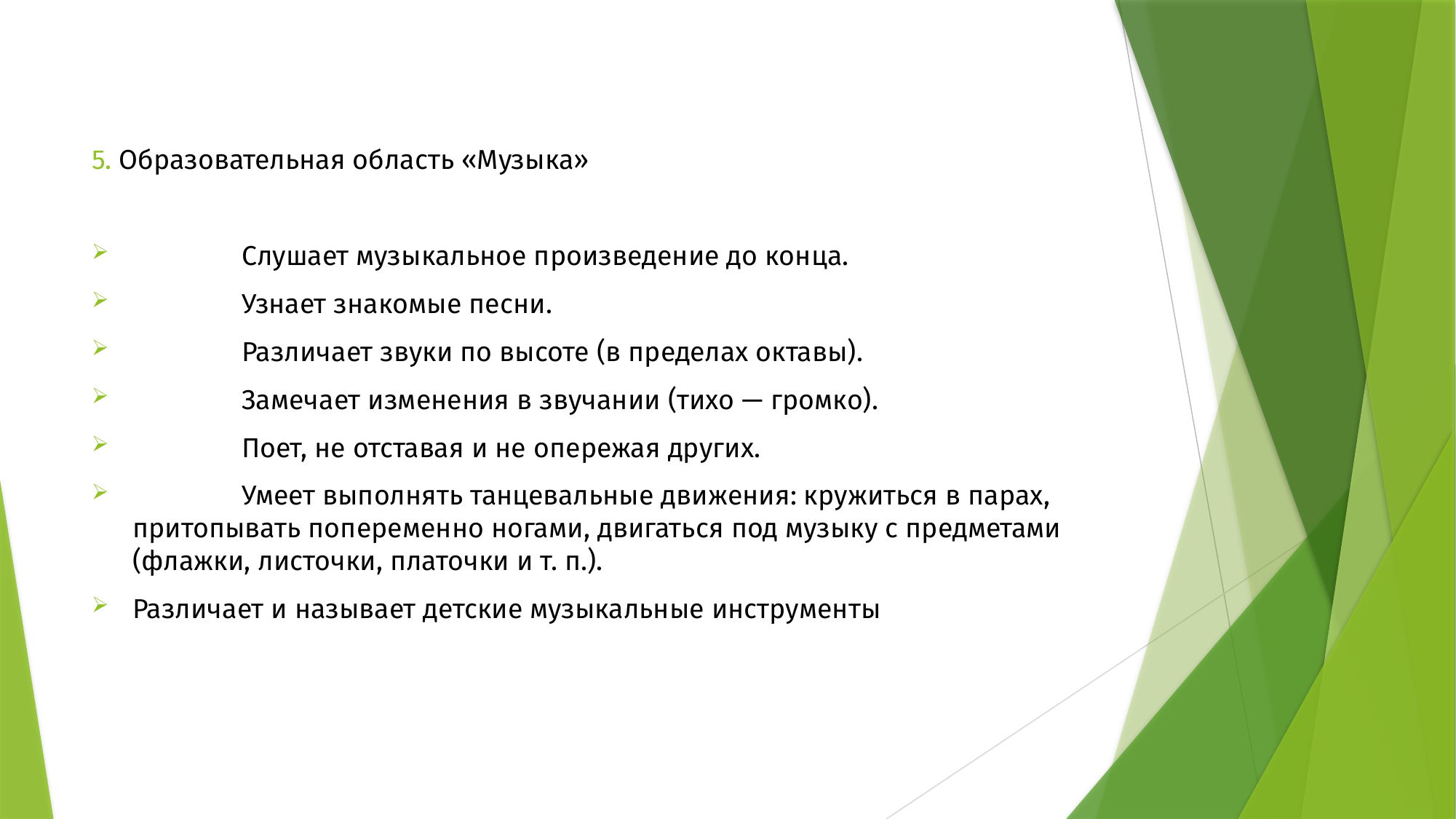

5. Образовательная область «Музыка»

	Слушает музыкальное произведение до конца.
	Узнает знакомые песни.
	Различает звуки по высоте (в пределах октавы).
	Замечает изменения в звучании (тихо — громко).
	Поет, не отставая и не опережая других.
	Умеет выполнять танцевальные движения: кружиться в парах, притопывать попеременно ногами, двигаться под музыку с предметами (флажки, листочки, платочки и т. п.).
Различает и называет детские музыкальные инструменты